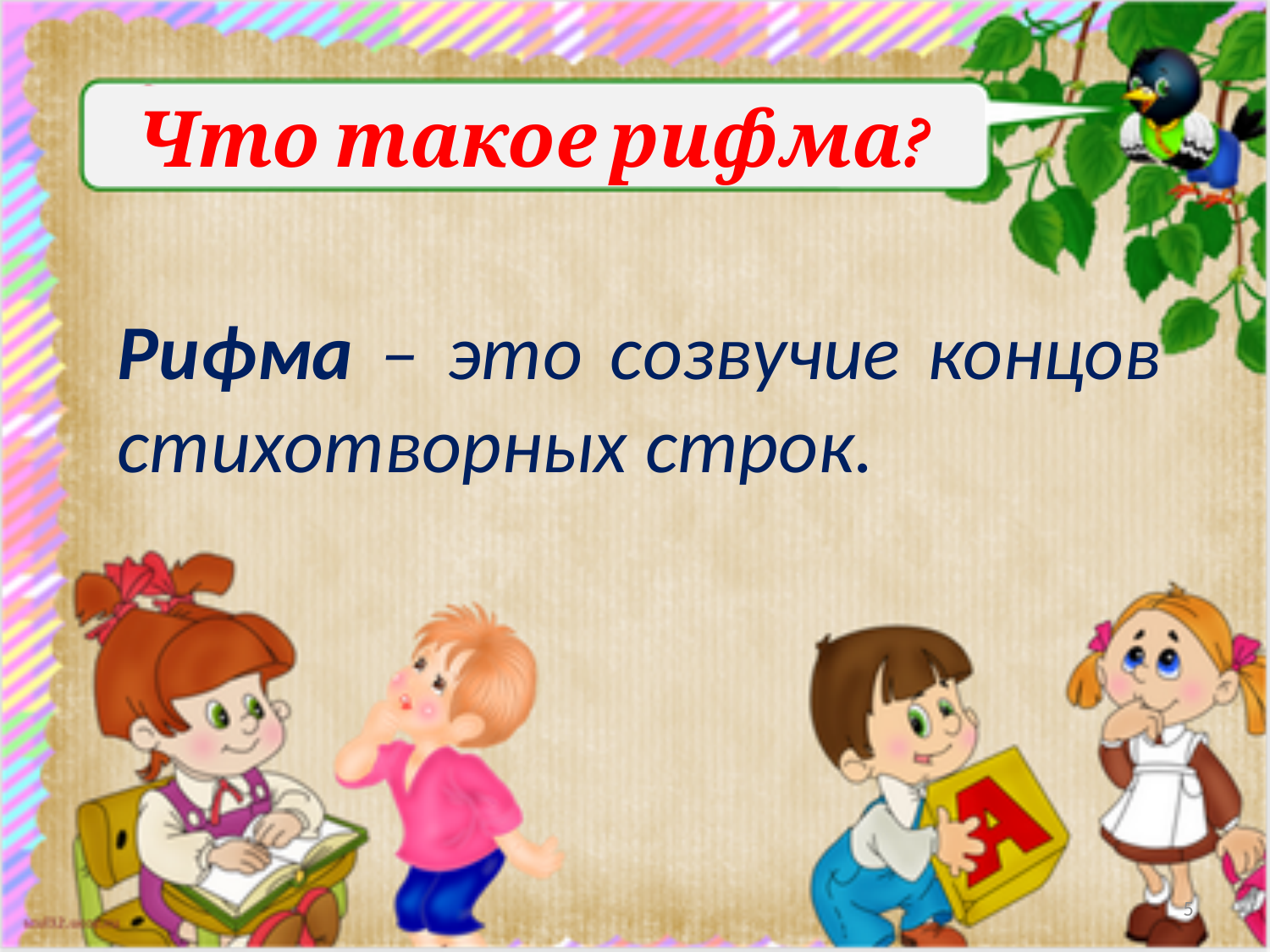

Что такое рифма?
Рифма – это созвучие концов стихотворных строк.
5